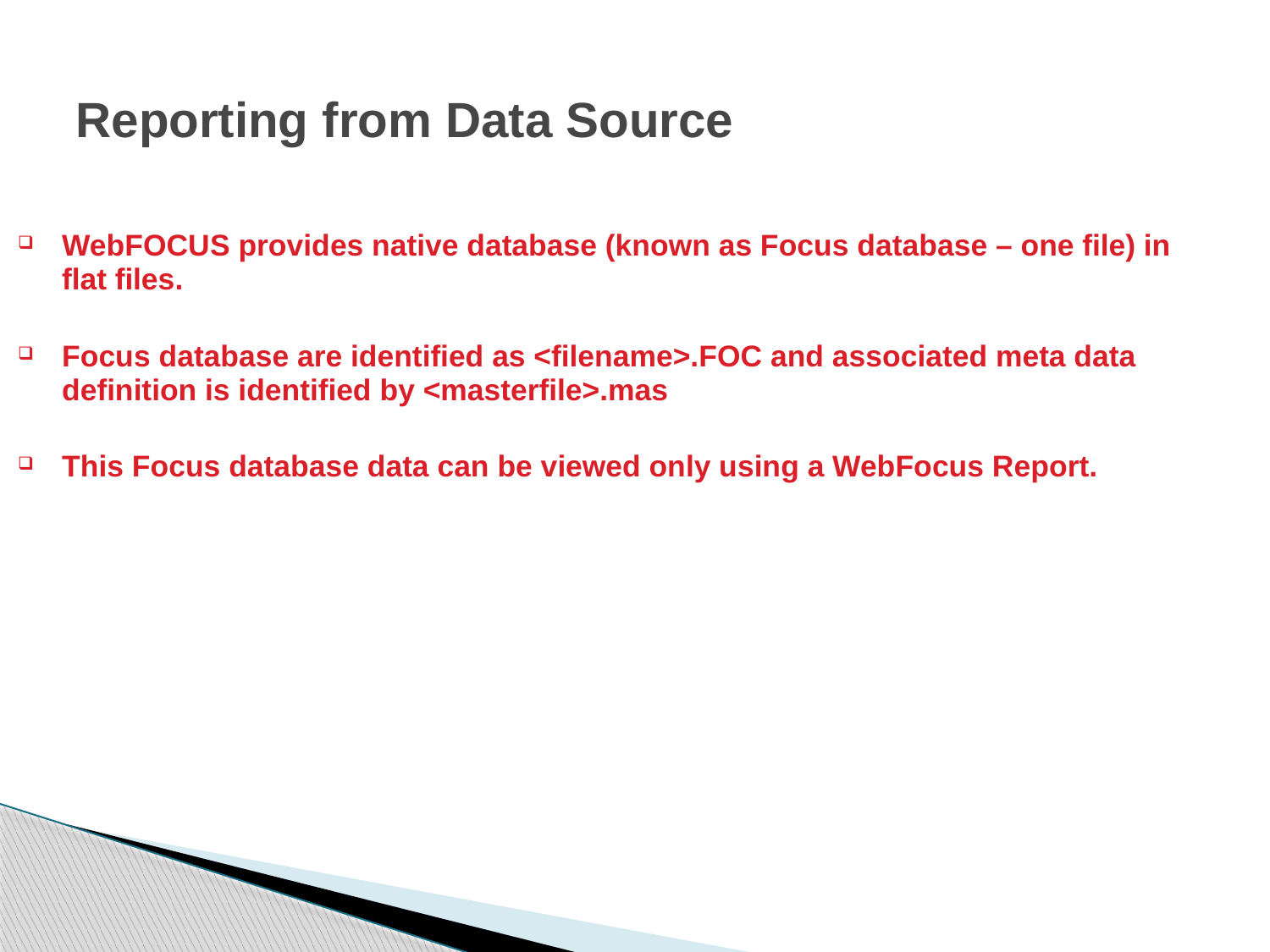

# Reporting from Data Source
WebFOCUS provides native database (known as Focus database – one file) in flat files.
Focus database are identified as <filename>.FOC and associated meta data definition is identified by <masterfile>.mas
This Focus database data can be viewed only using a WebFocus Report.
7